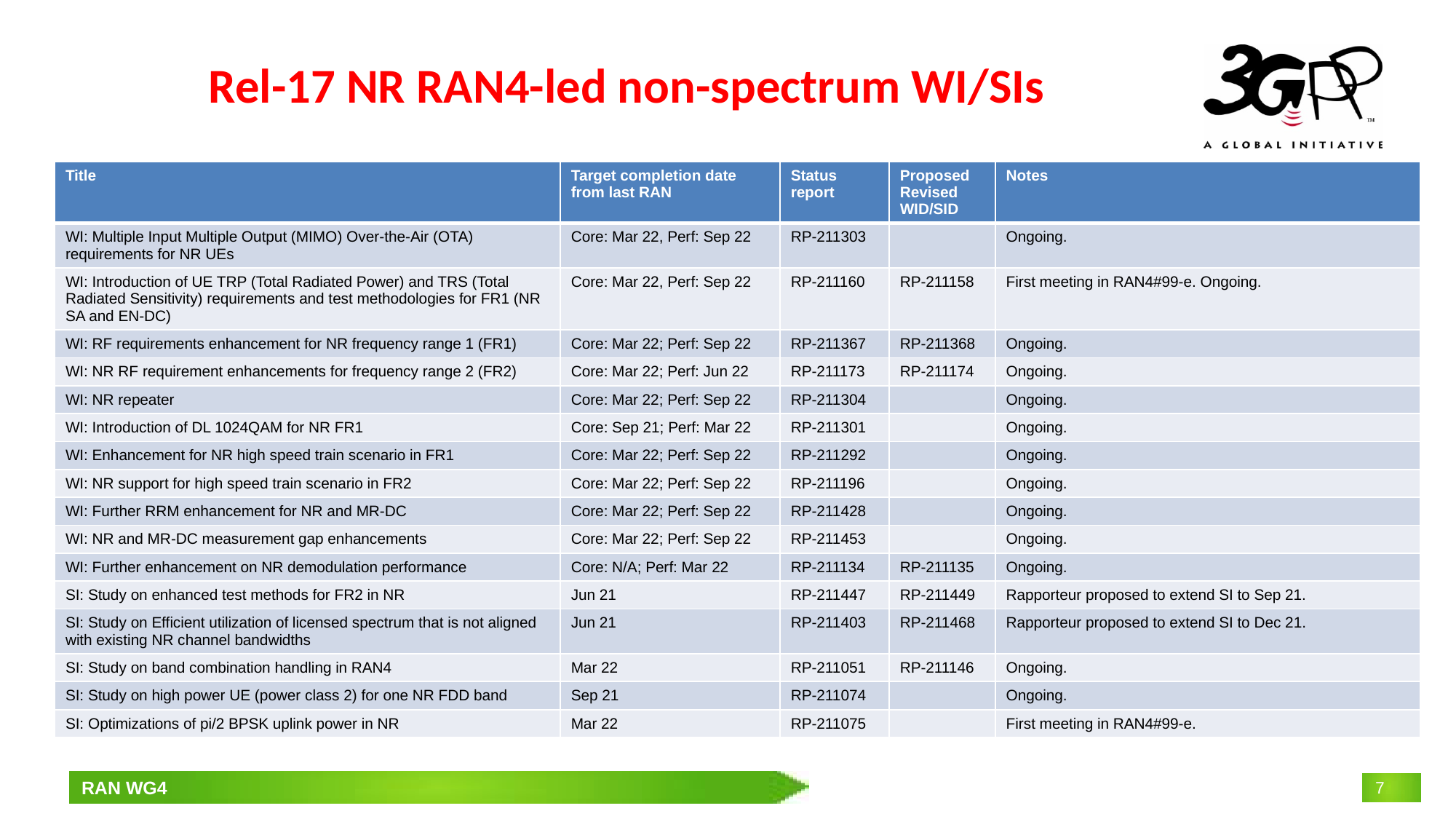

# Rel-17 NR RAN4-led non-spectrum WI/SIs
| Title | Target completion date from last RAN | Status report | Proposed Revised WID/SID | Notes |
| --- | --- | --- | --- | --- |
| WI: Multiple Input Multiple Output (MIMO) Over-the-Air (OTA) requirements for NR UEs | Core: Mar 22, Perf: Sep 22 | RP-211303 |  | Ongoing. |
| WI: Introduction of UE TRP (Total Radiated Power) and TRS (Total Radiated Sensitivity) requirements and test methodologies for FR1 (NR SA and EN-DC) | Core: Mar 22, Perf: Sep 22 | RP-211160 | RP-211158 | First meeting in RAN4#99-e. Ongoing. |
| WI: RF requirements enhancement for NR frequency range 1 (FR1) | Core: Mar 22; Perf: Sep 22 | RP-211367 | RP-211368 | Ongoing. |
| WI: NR RF requirement enhancements for frequency range 2 (FR2) | Core: Mar 22; Perf: Jun 22 | RP-211173 | RP-211174 | Ongoing. |
| WI: NR repeater | Core: Mar 22; Perf: Sep 22 | RP-211304 |  | Ongoing. |
| WI: Introduction of DL 1024QAM for NR FR1 | Core: Sep 21; Perf: Mar 22 | RP-211301 |  | Ongoing. |
| WI: Enhancement for NR high speed train scenario in FR1 | Core: Mar 22; Perf: Sep 22 | RP-211292 |  | Ongoing. |
| WI: NR support for high speed train scenario in FR2 | Core: Mar 22; Perf: Sep 22 | RP-211196 |  | Ongoing. |
| WI: Further RRM enhancement for NR and MR-DC | Core: Mar 22; Perf: Sep 22 | RP-211428 |  | Ongoing. |
| WI: NR and MR-DC measurement gap enhancements | Core: Mar 22; Perf: Sep 22 | RP-211453 |  | Ongoing. |
| WI: Further enhancement on NR demodulation performance | Core: N/A; Perf: Mar 22 | RP-211134 | RP-211135 | Ongoing. |
| SI: Study on enhanced test methods for FR2 in NR | Jun 21 | RP-211447 | RP-211449 | Rapporteur proposed to extend SI to Sep 21. |
| SI: Study on Efficient utilization of licensed spectrum that is not aligned with existing NR channel bandwidths | Jun 21 | RP-211403 | RP-211468 | Rapporteur proposed to extend SI to Dec 21. |
| SI: Study on band combination handling in RAN4 | Mar 22 | RP-211051 | RP-211146 | Ongoing. |
| SI: Study on high power UE (power class 2) for one NR FDD band | Sep 21 | RP-211074 |  | Ongoing. |
| SI: Optimizations of pi/2 BPSK uplink power in NR | Mar 22 | RP-211075 |  | First meeting in RAN4#99-e. |